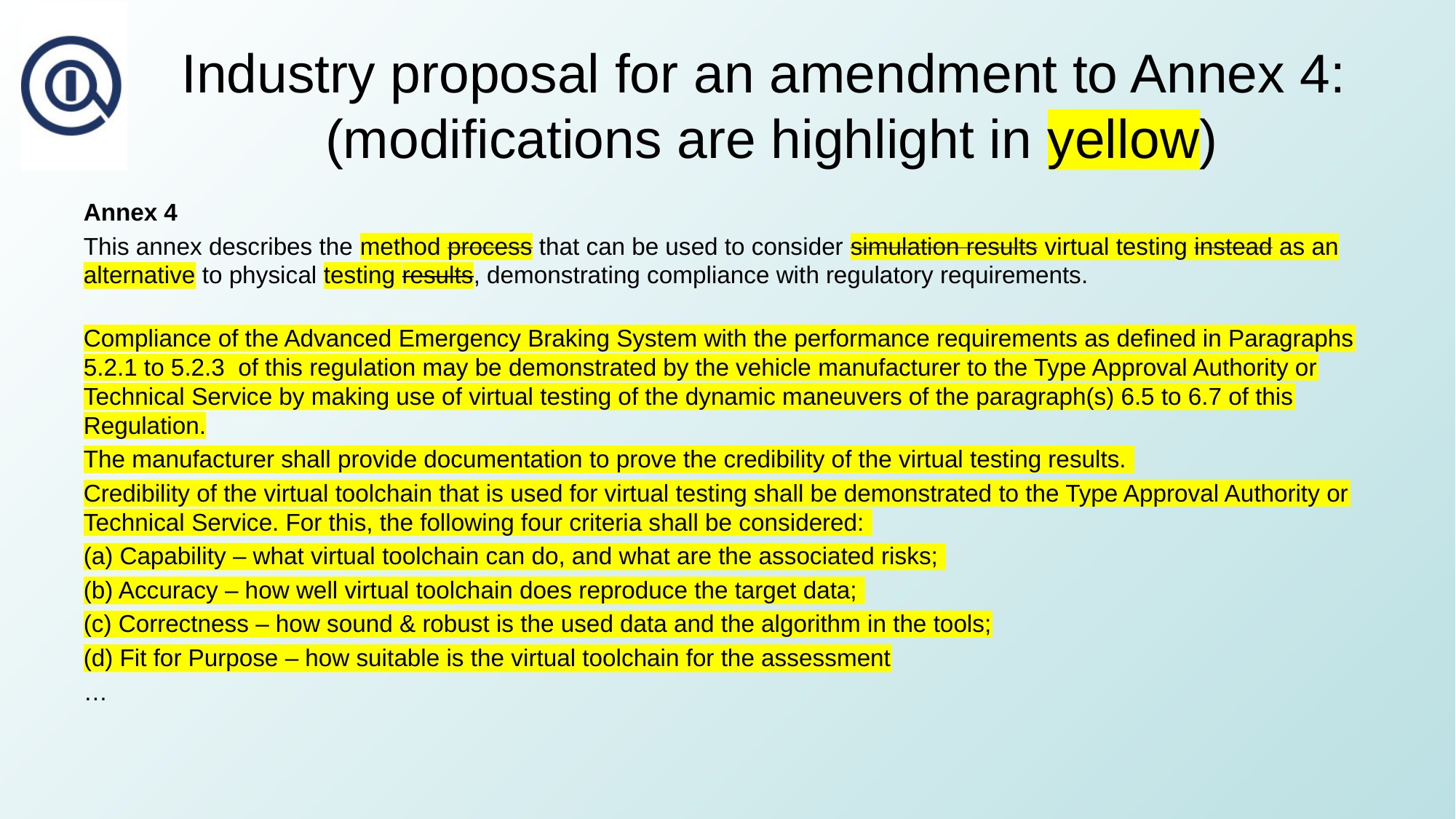

# Industry proposal for an amendment to Annex 4: (modifications are highlight in yellow)
Annex 4
This annex describes the method process that can be used to consider simulation results virtual testing instead as an alternative to physical testing results, demonstrating compliance with regulatory requirements.
Compliance of the Advanced Emergency Braking System with the performance requirements as defined in Paragraphs 5.2.1 to 5.2.3  of this regulation may be demonstrated by the vehicle manufacturer to the Type Approval Authority or Technical Service by making use of virtual testing of the dynamic maneuvers of the paragraph(s) 6.5 to 6.7 of this Regulation.
The manufacturer shall provide documentation to prove the credibility of the virtual testing results.
Credibility of the virtual toolchain that is used for virtual testing shall be demonstrated to the Type Approval Authority or Technical Service. For this, the following four criteria shall be considered:
(a) Capability – what virtual toolchain can do, and what are the associated risks;
(b) Accuracy – how well virtual toolchain does reproduce the target data;
(c) Correctness – how sound & robust is the used data and the algorithm in the tools;
(d) Fit for Purpose – how suitable is the virtual toolchain for the assessment
…